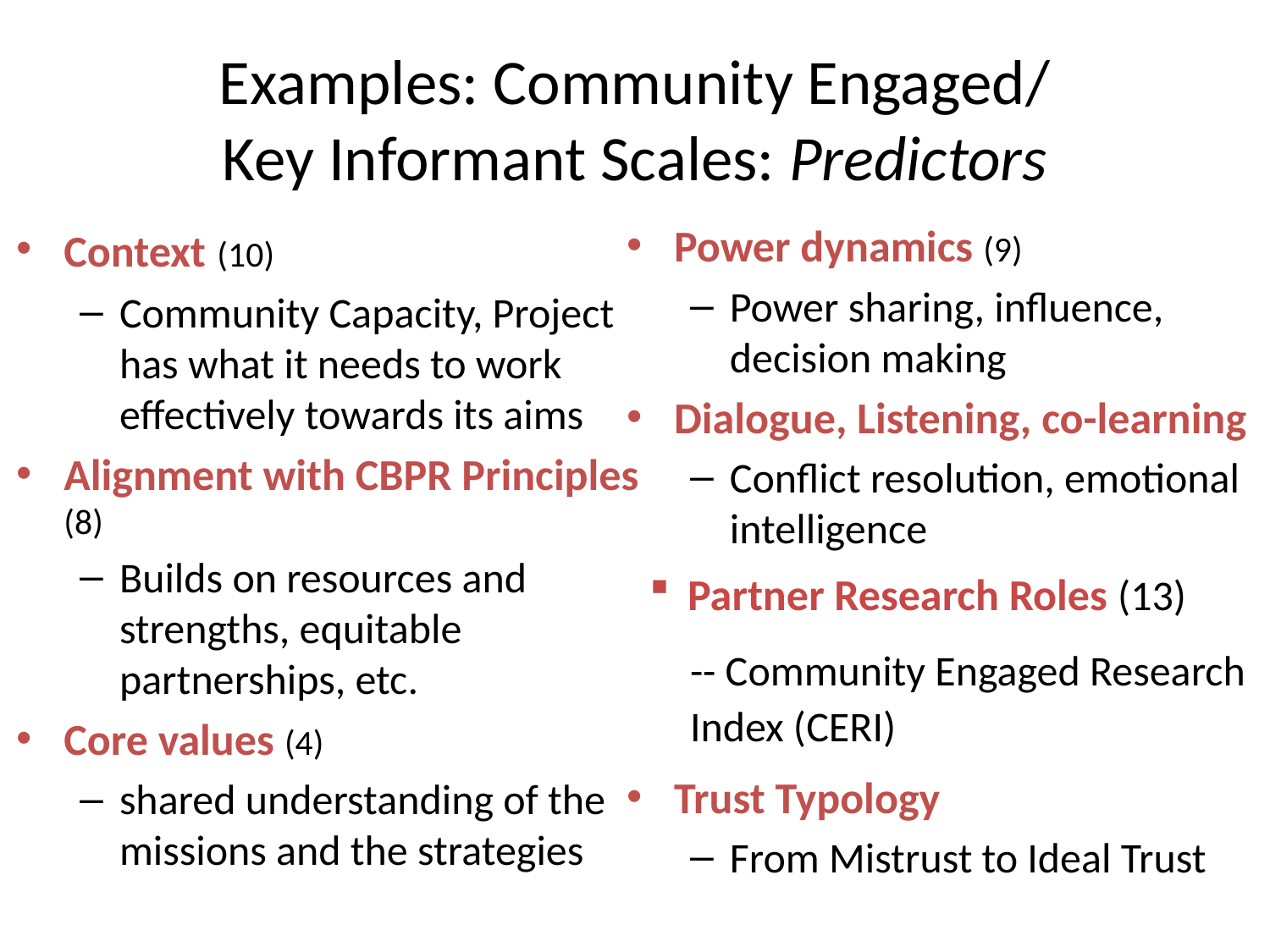

# Examples: Community Engaged/ Key Informant Scales: Predictors
Context (10)
Community Capacity, Project has what it needs to work effectively towards its aims
Alignment with CBPR Principles (8)
Builds on resources and strengths, equitable partnerships, etc.
Core values (4)
shared understanding of the missions and the strategies
Power dynamics (9)
Power sharing, influence, decision making
Dialogue, Listening, co-learning
Conflict resolution, emotional intelligence
Partner Research Roles (13)
-- Community Engaged Research Index (CERI)
Trust Typology
From Mistrust to Ideal Trust